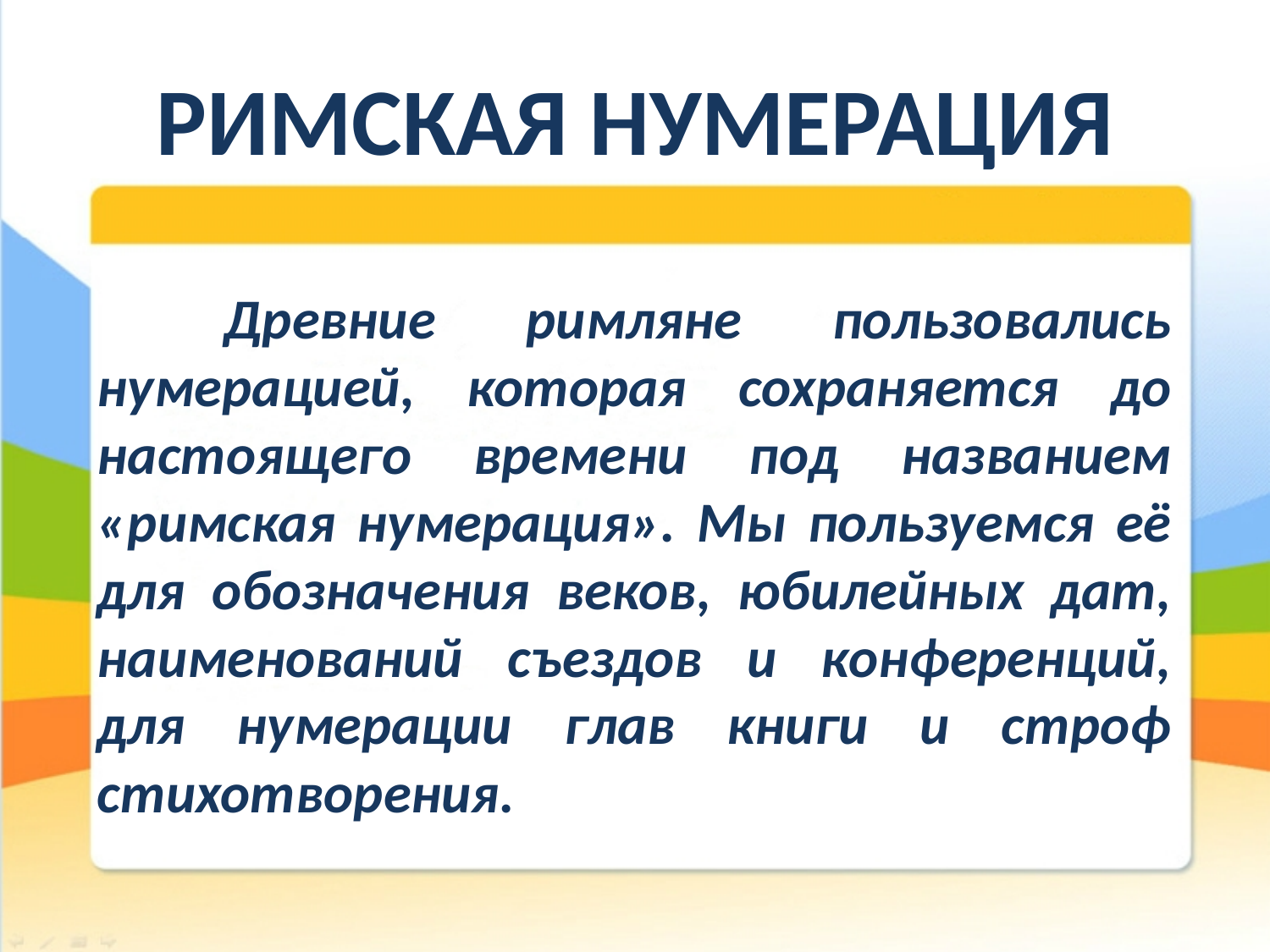

# РИМСКАЯ НУМЕРАЦИЯ
	Древние римляне пользовались нумерацией, которая сохраняется до настоящего времени под названием «римская нумерация». Мы пользуемся её для обозначения веков, юбилейных дат, наименований съездов и конференций, для нумерации глав книги и строф стихотворения.